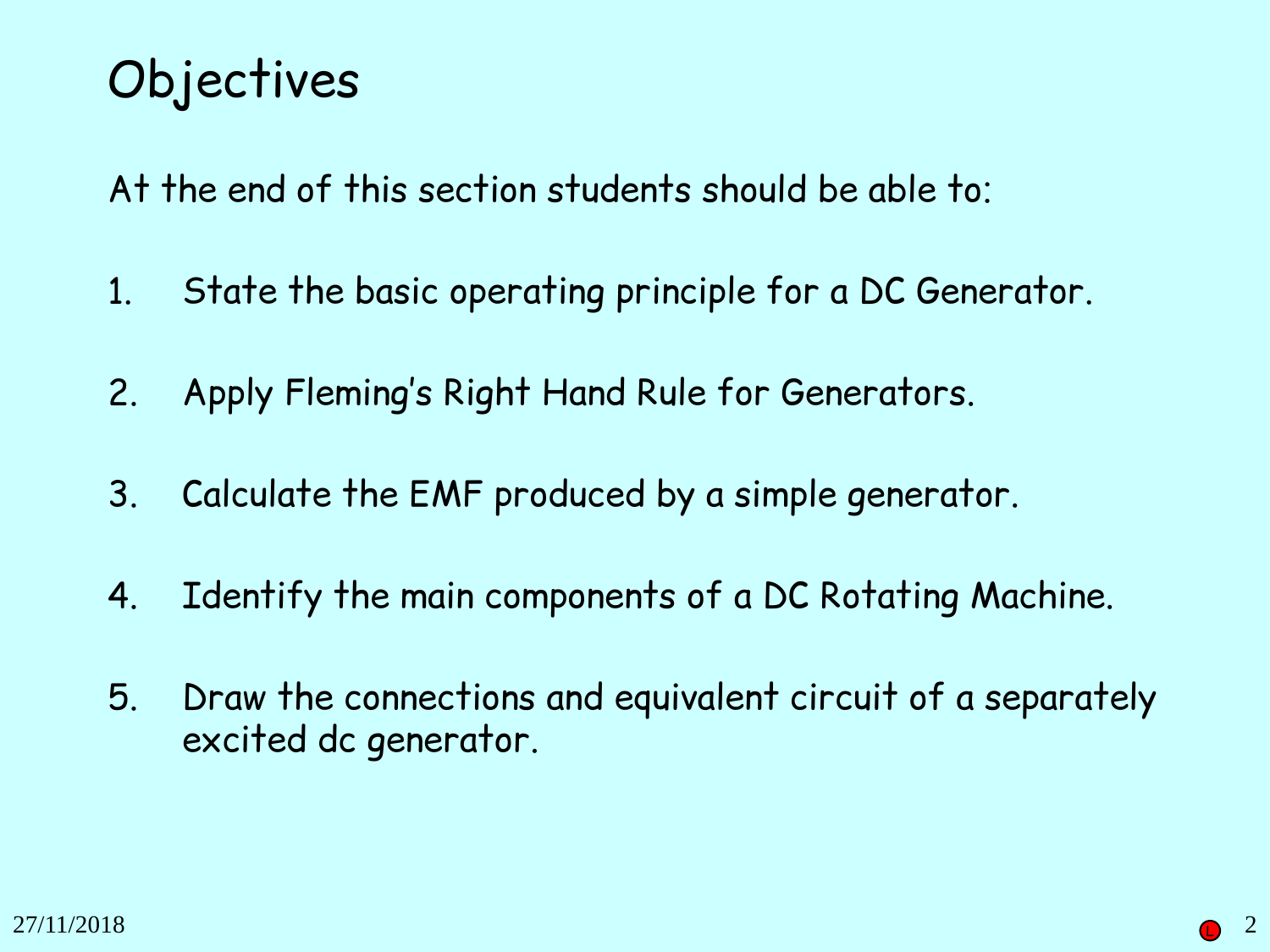

Objectives
At the end of this section students should be able to:
1.	State the basic operating principle for a DC Generator.
2.	Apply Fleming’s Right Hand Rule for Generators.
3.	Calculate the EMF produced by a simple generator.
4.	Identify the main components of a DC Rotating Machine.
5.	Draw the connections and equivalent circuit of a separately excited dc generator.
27/11/2018
2
L